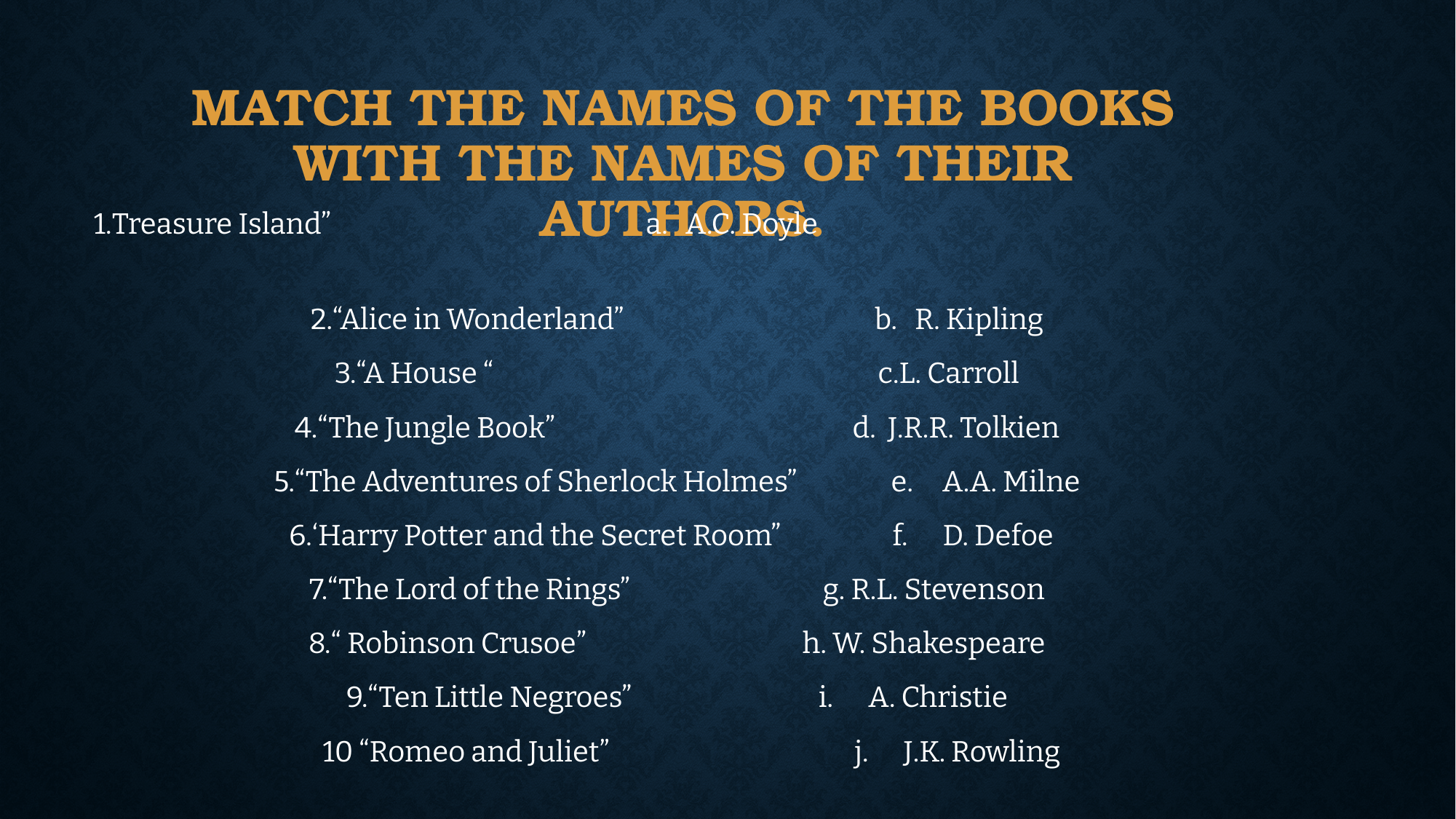

# Match the names of the books with the names of their authors.
1.Treasure Island”                                                      a.   A.C. Doyle
2.“Alice in Wonderland”                                           b.   R. Kipling
3.“A House “                                                                  c.L. Carroll
4.“The Jungle Book”                                                   d.  J.R.R. Tolkien
5.“The Adventures of Sherlock Holmes”                e.     A.A. Milne
6.‘Harry Potter and the Secret Room”                   f.      D. Defoe
7.“The Lord of the Rings”                                 g. R.L. Stevenson
8.“ Robinson Crusoe”                                     h. W. Shakespeare
9.“Ten Little Negroes”                                i.      A. Christie
     10 “Romeo and Juliet”                                          j.      J.K. Rowling